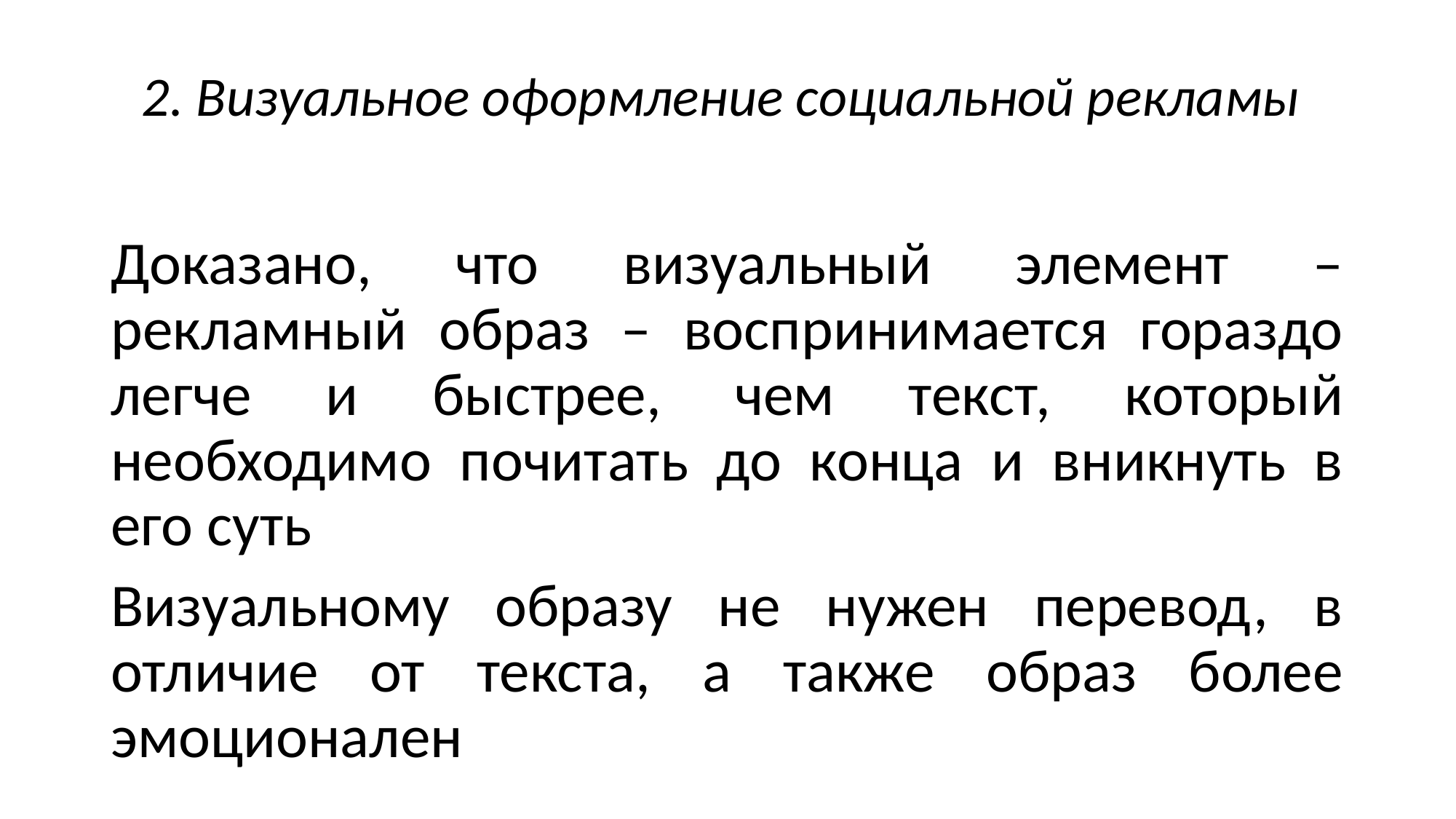

# 2. Визуальное оформление социальной рекламы
Доказано, что визуальный элемент – рекламный образ – воспринимается гораздо легче и быстрее, чем текст, который необходимо почитать до конца и вникнуть в его суть
Визуальному образу не нужен перевод, в отличие от текста, а также образ более эмоционален